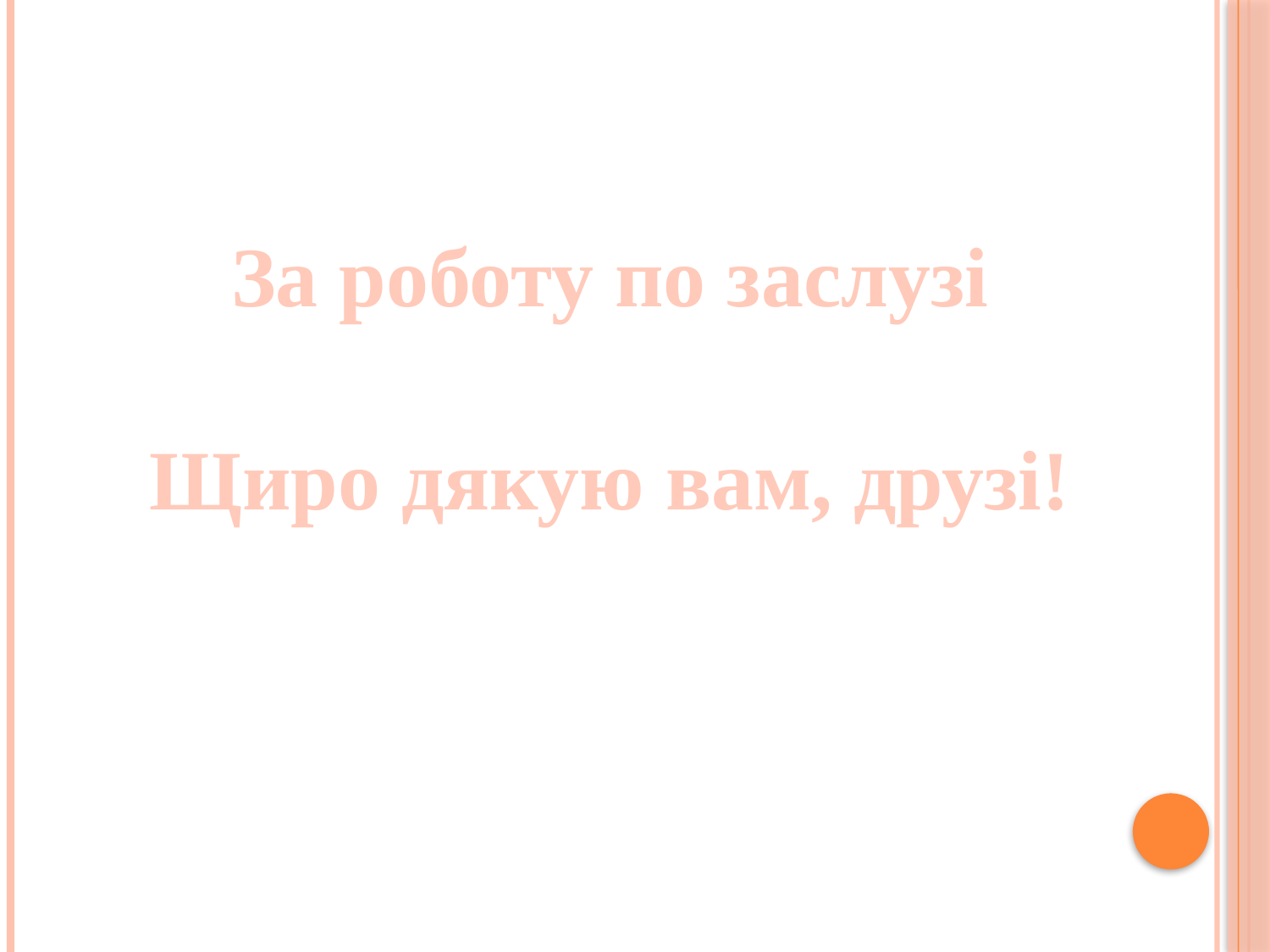

За роботу по заслузі

Щиро дякую вам, друзі!